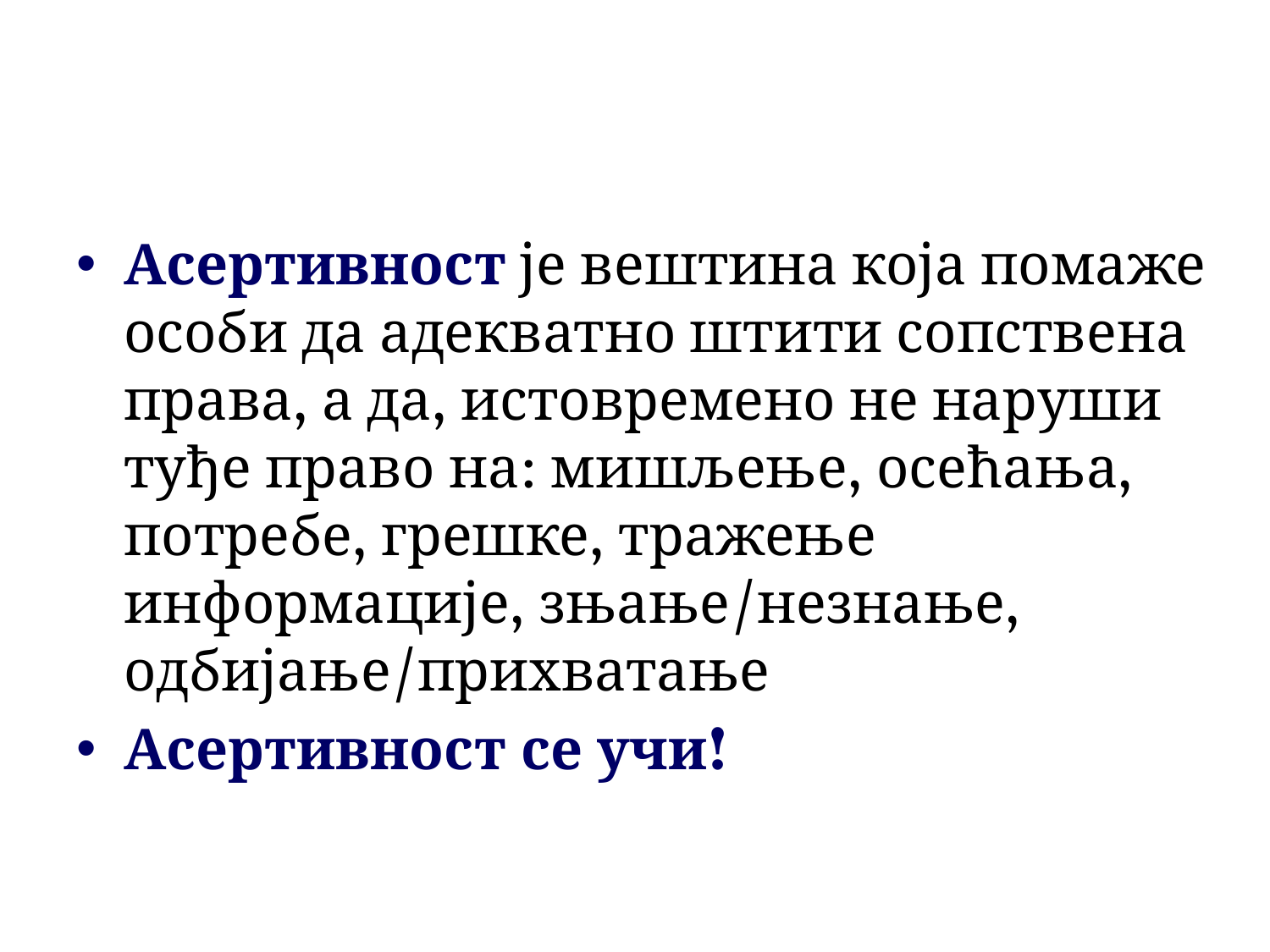

Асертивност је вештина која помаже особи да адекватно штити сопствена права, а да, истовремено не наруши туђе право на: мишљење, осећања, потребе, грешке, тражење информације, зњање/незнање, одбијање/прихватање
Асертивност се учи!